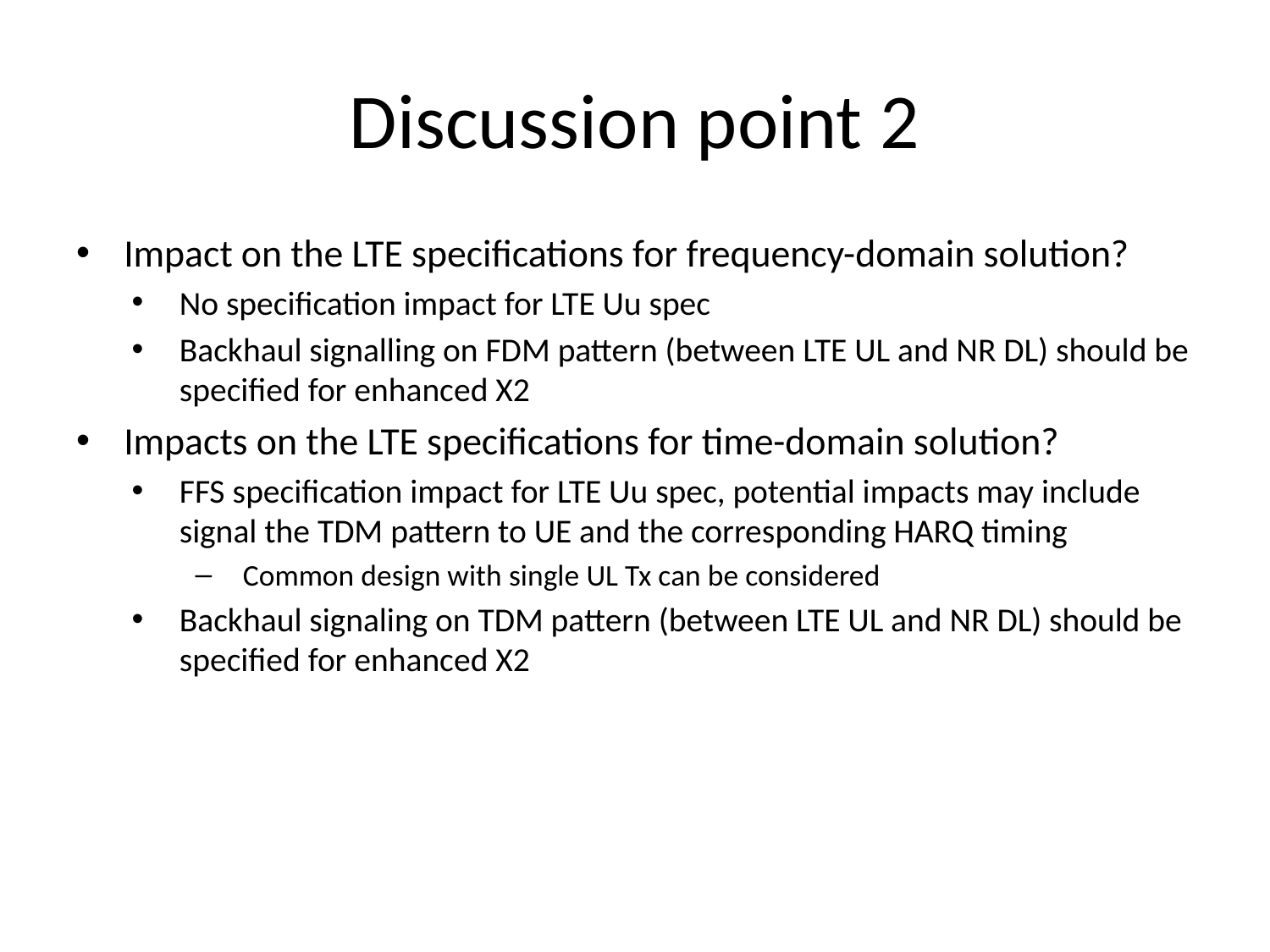

# Discussion point 2
Impact on the LTE specifications for frequency-domain solution?
No specification impact for LTE Uu spec
Backhaul signalling on FDM pattern (between LTE UL and NR DL) should be specified for enhanced X2
Impacts on the LTE specifications for time-domain solution?
FFS specification impact for LTE Uu spec, potential impacts may include signal the TDM pattern to UE and the corresponding HARQ timing
Common design with single UL Tx can be considered
Backhaul signaling on TDM pattern (between LTE UL and NR DL) should be specified for enhanced X2